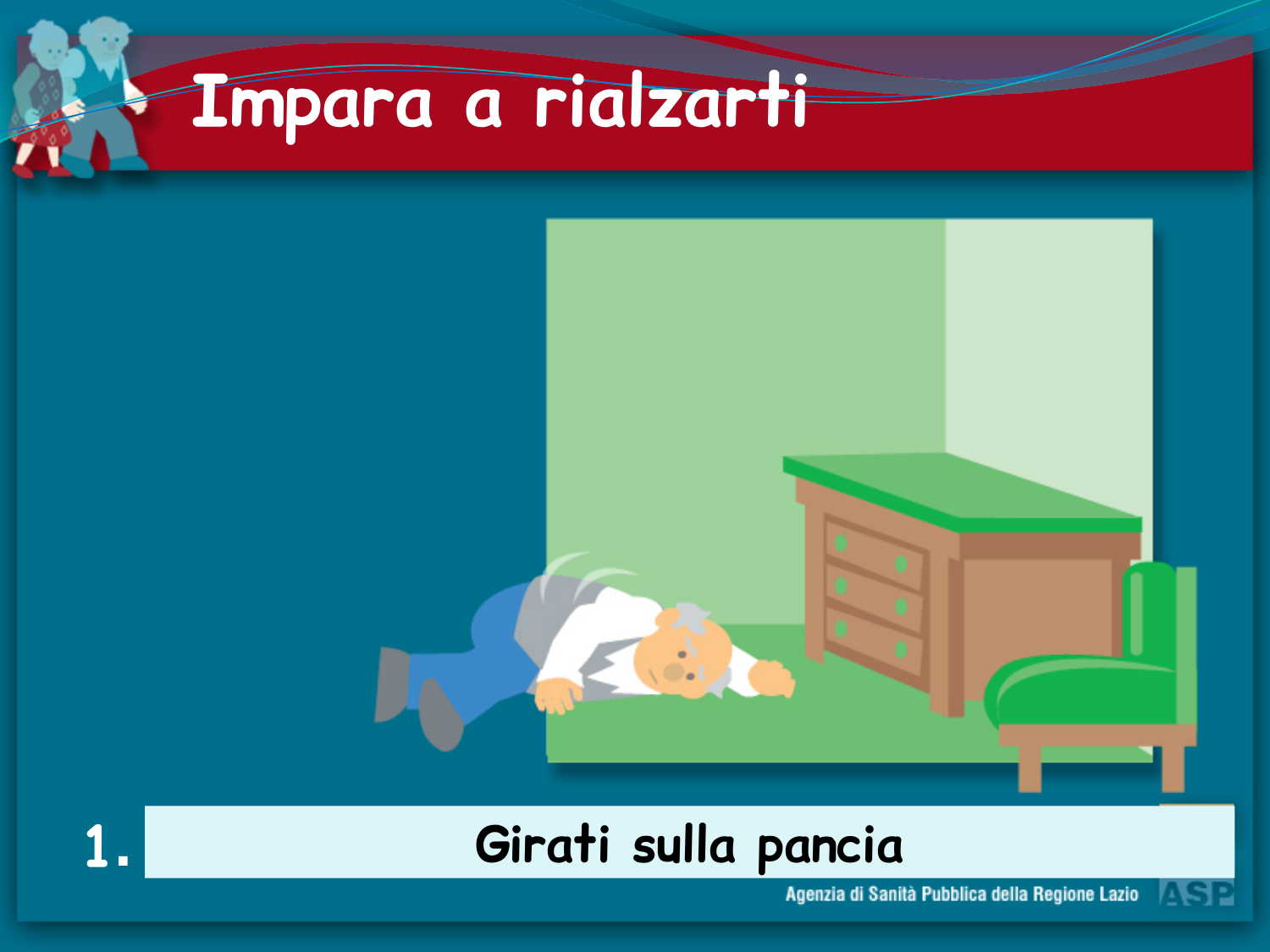

Impara a rialzarti
1.
Girati sulla pancia